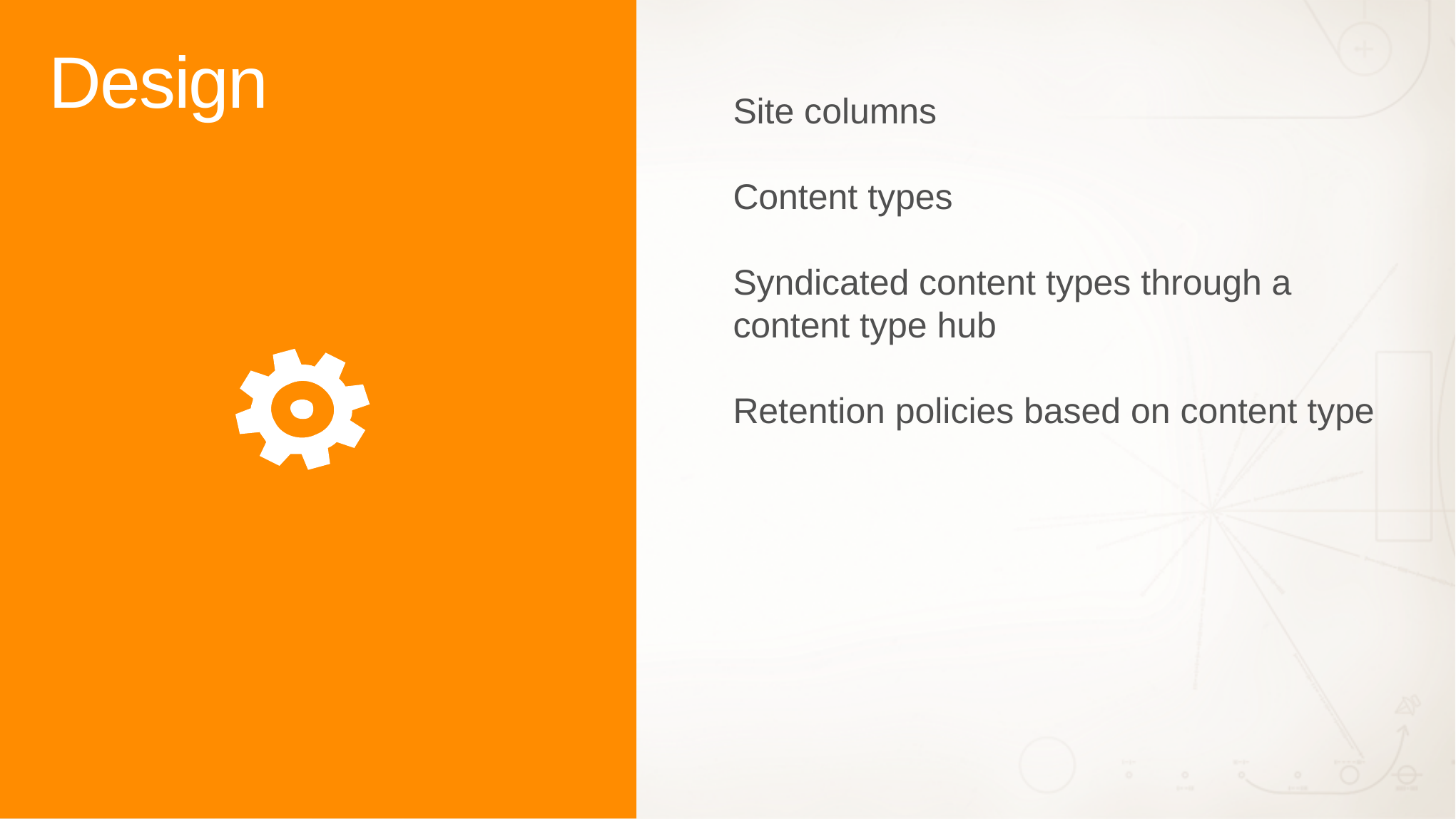

# Design
Site columns

Content types

Syndicated content types through a content type hub

Retention policies based on content type